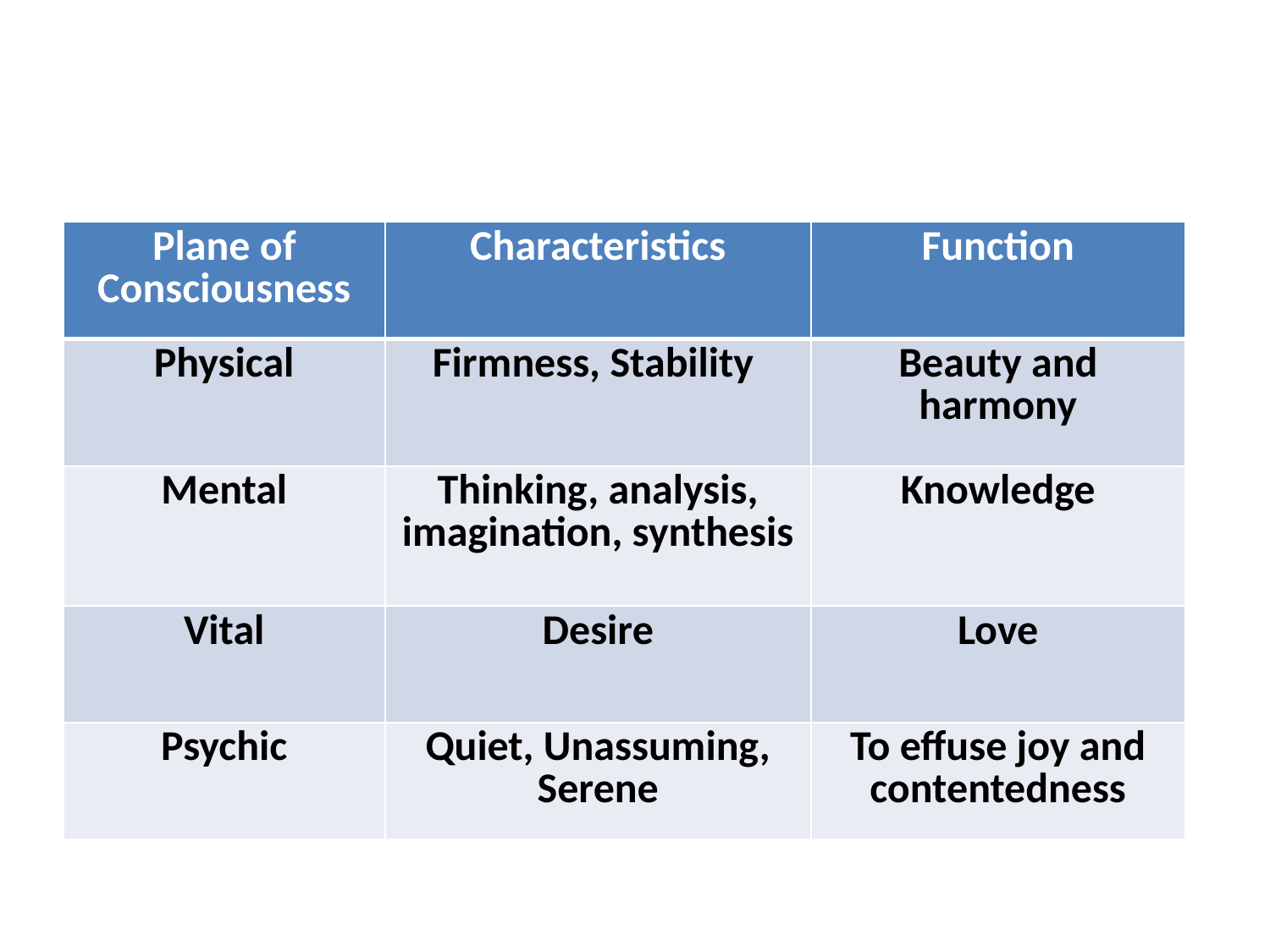

#
| Plane of Consciousness | Characteristics | Function |
| --- | --- | --- |
| Physical | Firmness, Stability | Beauty and harmony |
| Mental | Thinking, analysis, imagination, synthesis | Knowledge |
| Vital | Desire | Love |
| Psychic | Quiet, Unassuming, Serene | To effuse joy and contentedness |